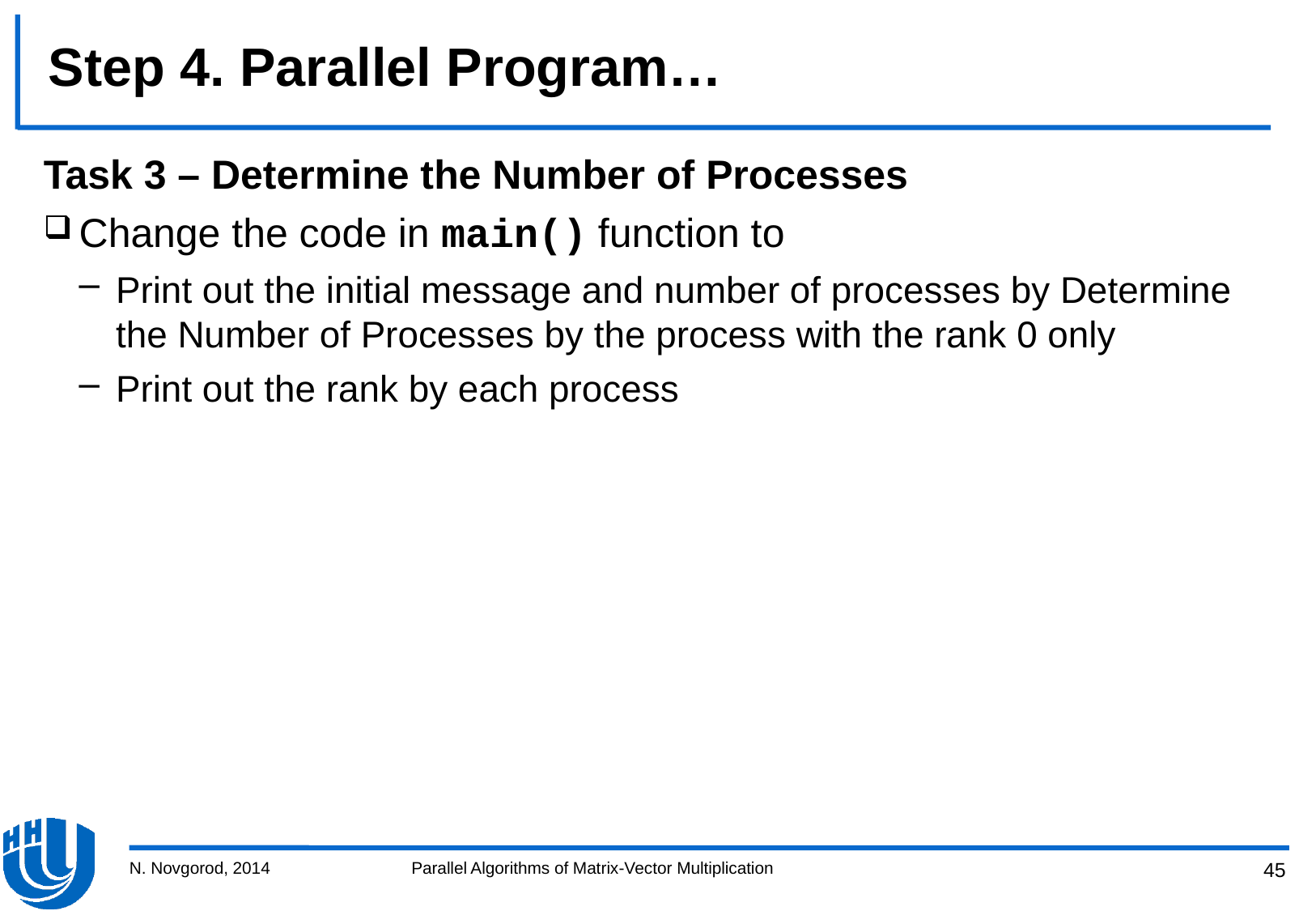

# Step 4. Parallel Program…
Task 3 – Determine the Number of Processes
Change the code in main() function to
Print out the initial message and number of processes by Determine the Number of Processes by the process with the rank 0 only
Print out the rank by each process

N. Novgorod, 2014
Parallel Algorithms of Matrix-Vector Multiplication
45